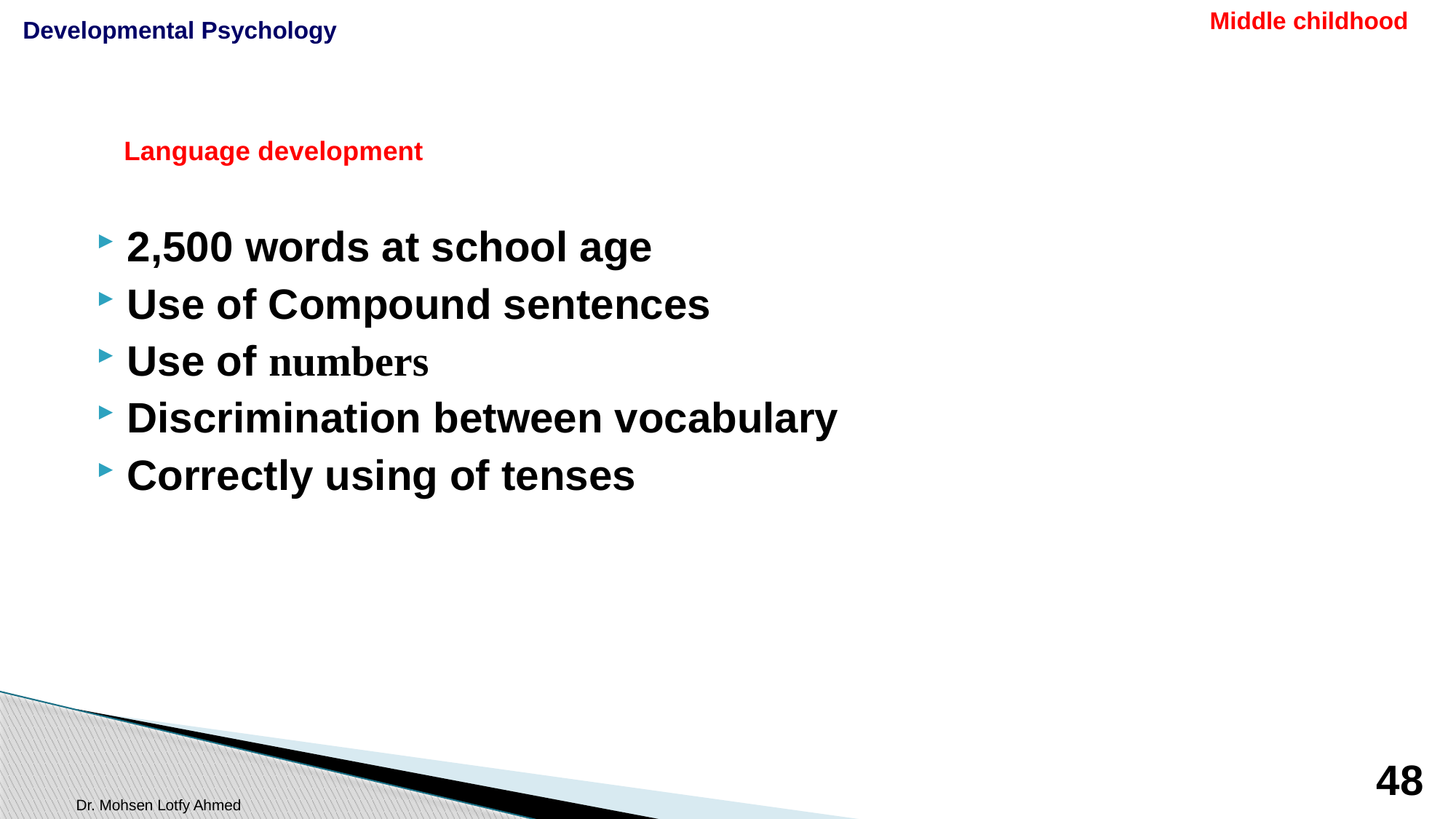

Middle childhood
Developmental Psychology
# Language development
2,500 words at school age
Use of Compound sentences
Use of numbers
Discrimination between vocabulary
Correctly using of tenses

48
Dr. Mohsen Lotfy Ahmed